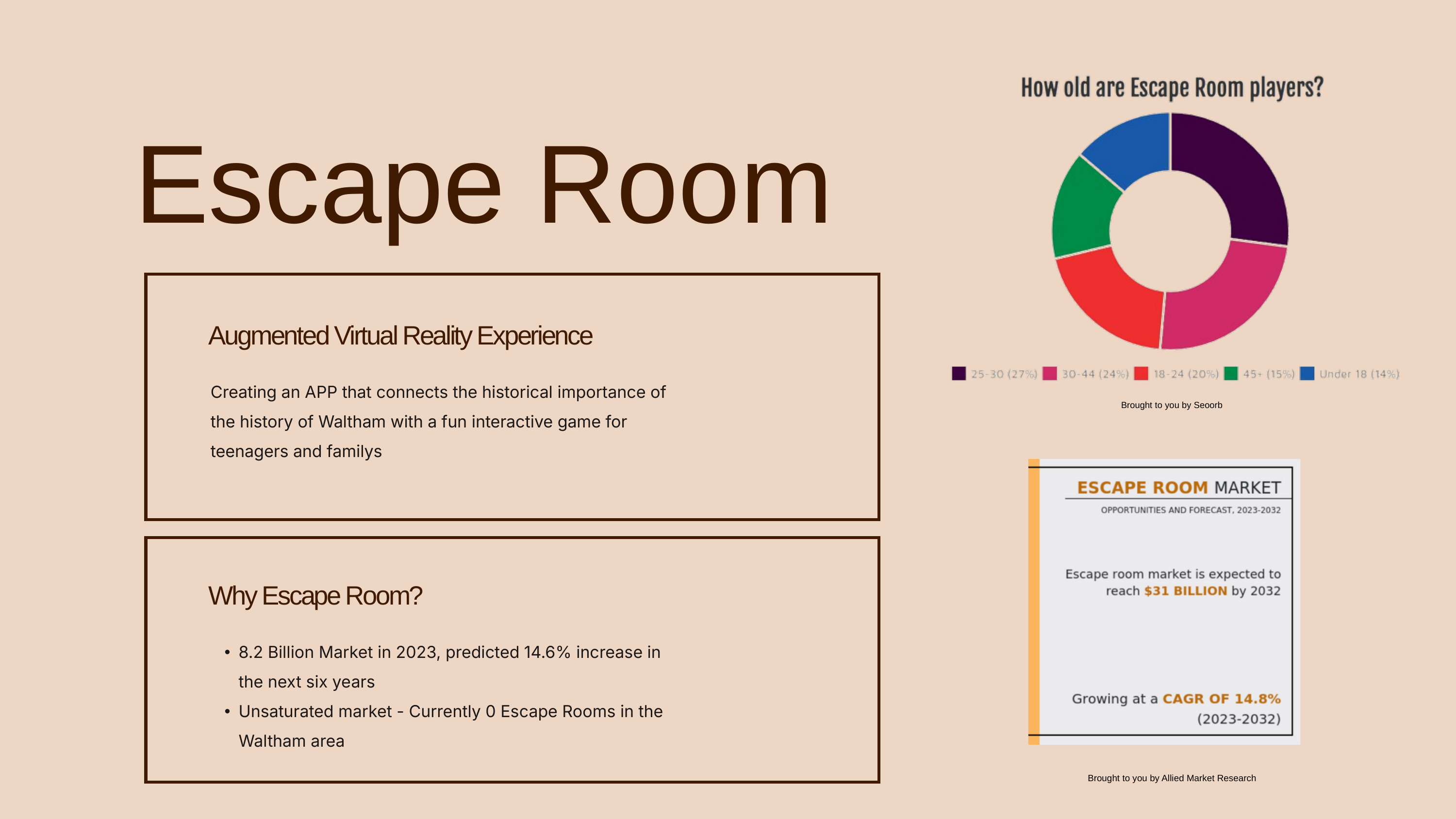

Escape Room

Augmented Virtual Reality Experience
Creating an APP that connects the historical importance of the history of Waltham with a fun interactive game for teenagers and familys
Brought to you by Seoorb

Why Escape Room?
8.2 Billion Market in 2023, predicted 14.6% increase in the next six years
Unsaturated market - Currently 0 Escape Rooms in the Waltham area
Brought to you by Allied Market Research